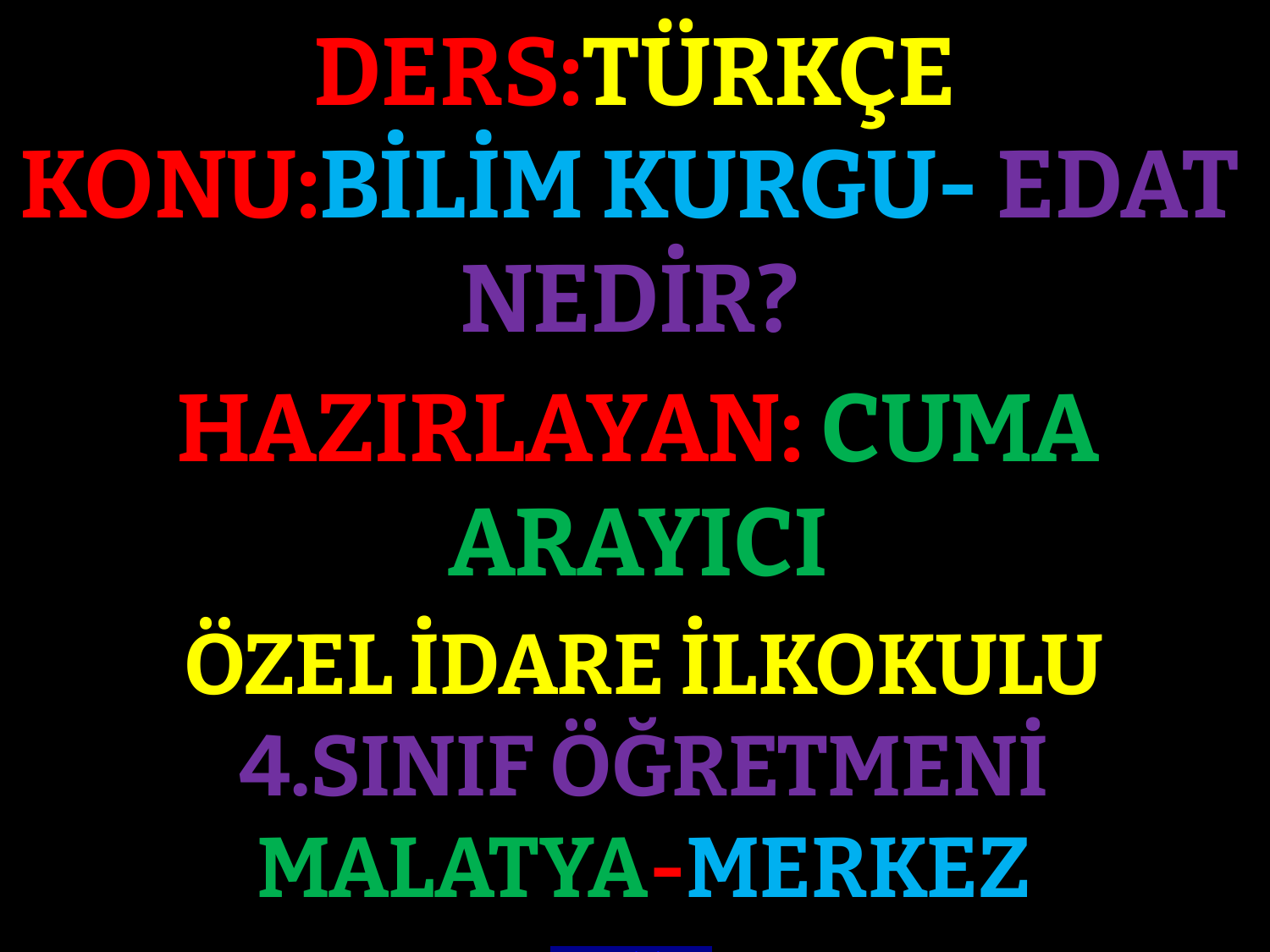

DERS:TÜRKÇE
KONU:BİLİM KURGU- EDAT NEDİR?
#
HAZIRLAYAN: CUMA ARAYICI
ÖZEL İDARE İLKOKULU
4.SINIF ÖĞRETMENİ
MALATYA-MERKEZ
www.sorubak.com